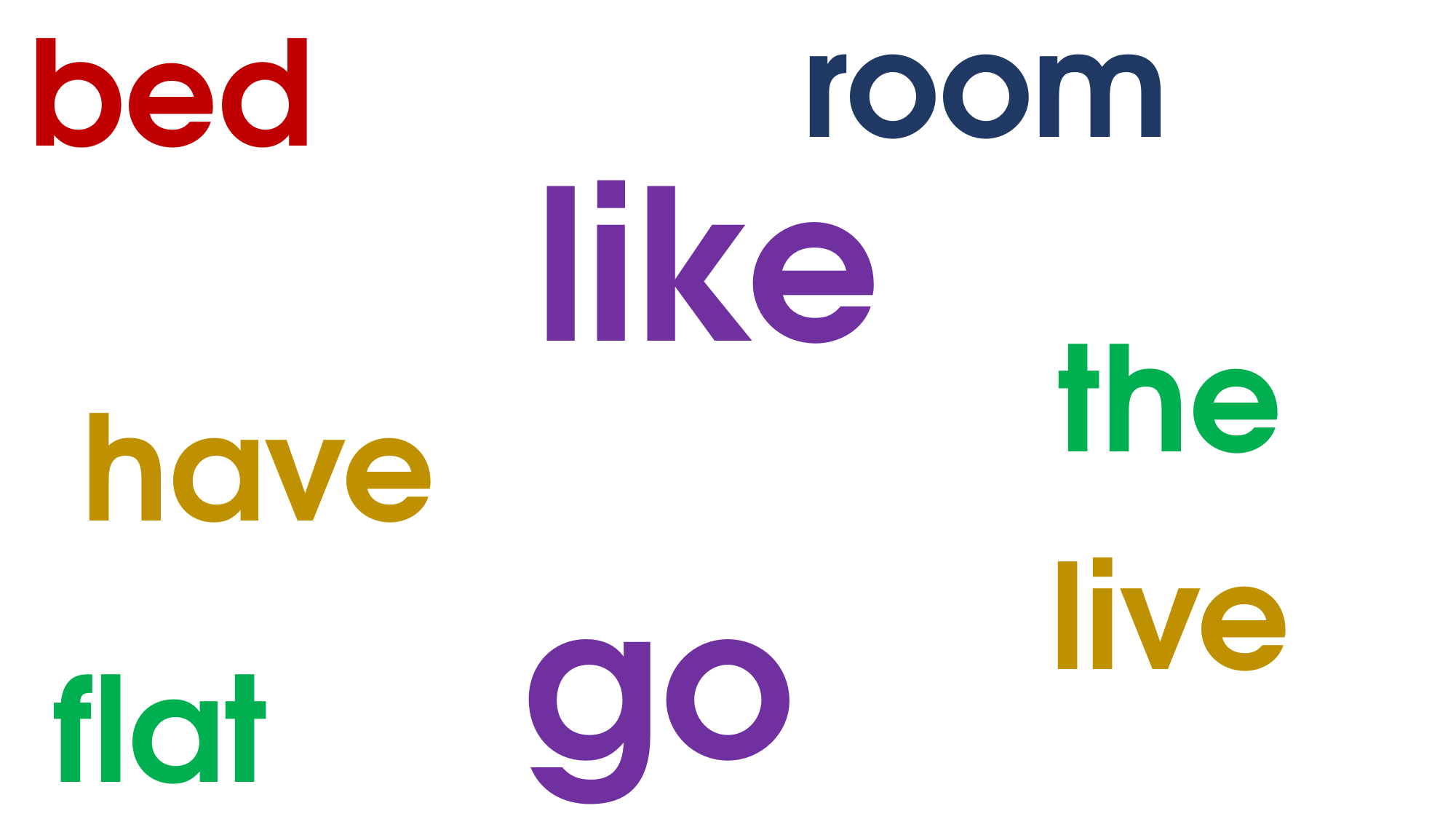

room
bed
like
the
have
live
go
flat